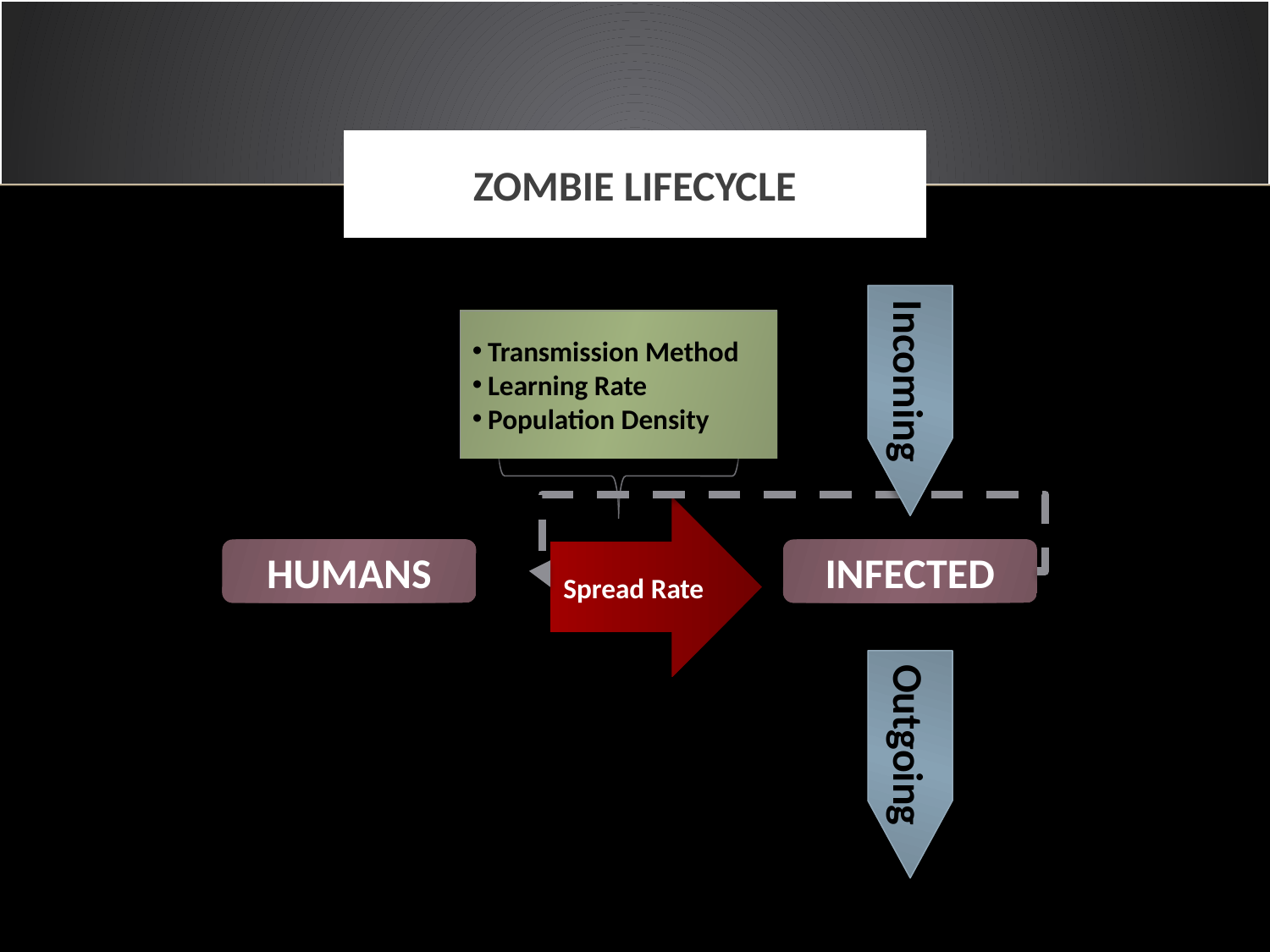

# ZOMBIE LIFECYCLE
Transmission Method
Learning Rate
Population Density

Incoming
Spread Rate
HUMANS
INFECTED
Outgoing